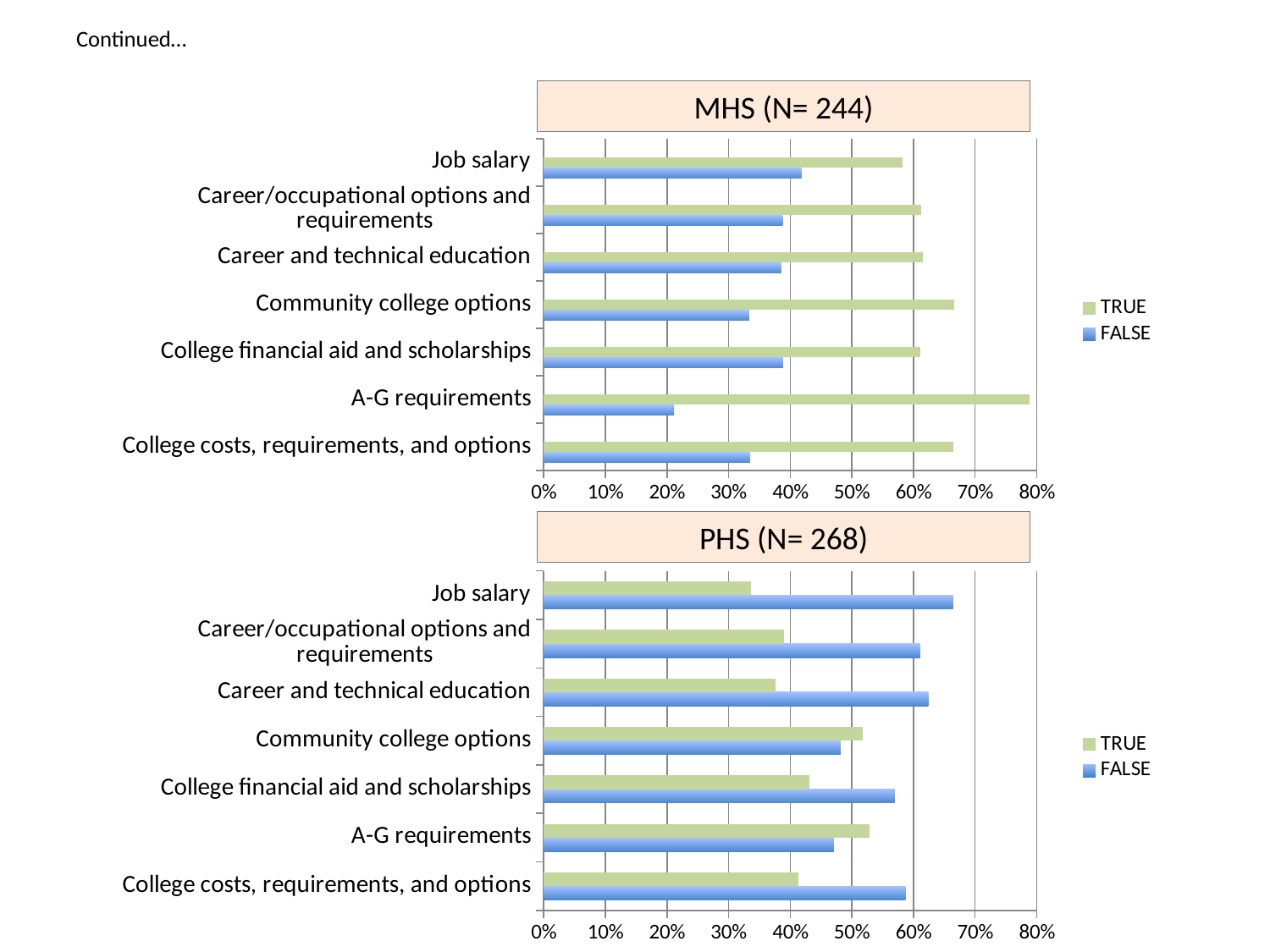

# Continued…
MHS (N= 244)

### Chart

| Category | FALSE | TRUE |  |
|---|---|---|---|
| College costs, requirements, and options | 0.33469387755102 | 0.665306122448979 | 0.0 |
| A-G requirements | 0.211382113821138 | 0.788617886178862 | 0.0 |
| College financial aid and scholarships | 0.388429752066116 | 0.611570247933884 | 0.0 |
| Community college options | 0.333333333333333 | 0.666666666666667 | 0.0 |
| Career and technical education | 0.385245901639344 | 0.614754098360656 | 0.0 |
| Career/occupational options and requirements | 0.387755102040816 | 0.612244897959184 | 0.0 |
| Job salary | 0.418032786885246 | 0.581967213114754 | 0.0 |
PHS (N= 268)

### Chart

| Category | FALSE | TRUE |
|---|---|---|
| College costs, requirements, and options | 0.58695652173913 | 0.41304347826087 |
| A-G requirements | 0.471014492753623 | 0.528985507246377 |
| College financial aid and scholarships | 0.569343065693431 | 0.430656934306569 |
| Community college options | 0.481751824817518 | 0.518248175182482 |
| Career and technical education | 0.62406015037594 | 0.37593984962406 |
| Career/occupational options and requirements | 0.610294117647059 | 0.389705882352941 |
| Job salary | 0.664233576642336 | 0.335766423357664 |